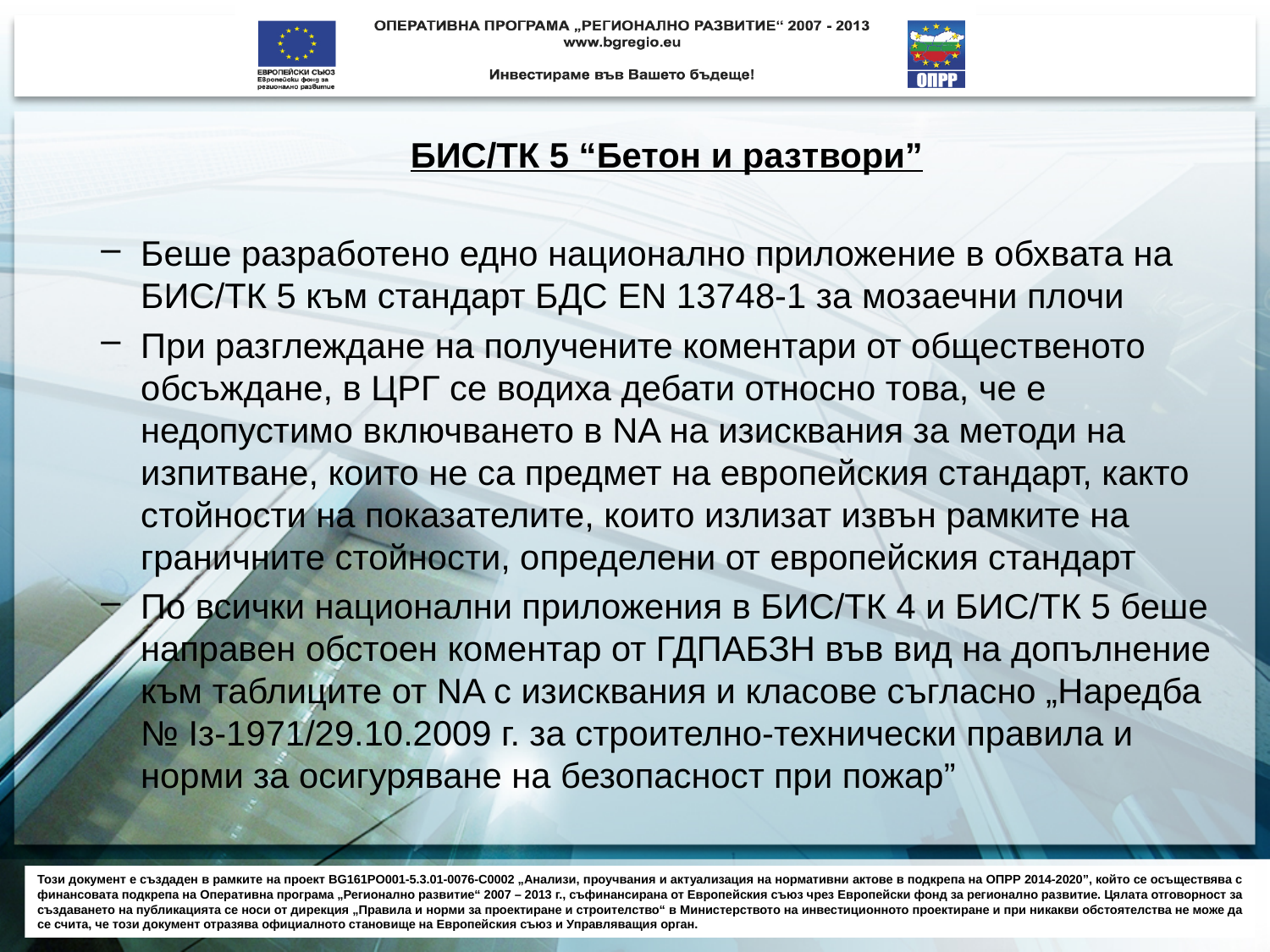

БИС/ТК 5 “Бетон и разтвори”

Беше разработено едно национално приложение в обхвата на БИС/ТК 5 към стандарт БДС EN 13748-1 за мозаечни плочи
При разглеждане на получените коментари от общественото обсъждане, в ЦРГ се водиха дебати относно това, че е недопустимо включването в NA на изисквания за методи на изпитване, които не са предмет на европейския стандарт, както стойности на показателите, които излизат извън рамките на граничните стойности, определени от европейския стандарт
По всички национални приложения в БИС/ТК 4 и БИС/ТК 5 беше направен обстоен коментар от ГДПАБЗН във вид на допълнение към таблиците от NA с изисквания и класове съгласно „Наредба № Iз-1971/29.10.2009 г. за строително-технически правила и норми за осигуряване на безопасност при пожар”